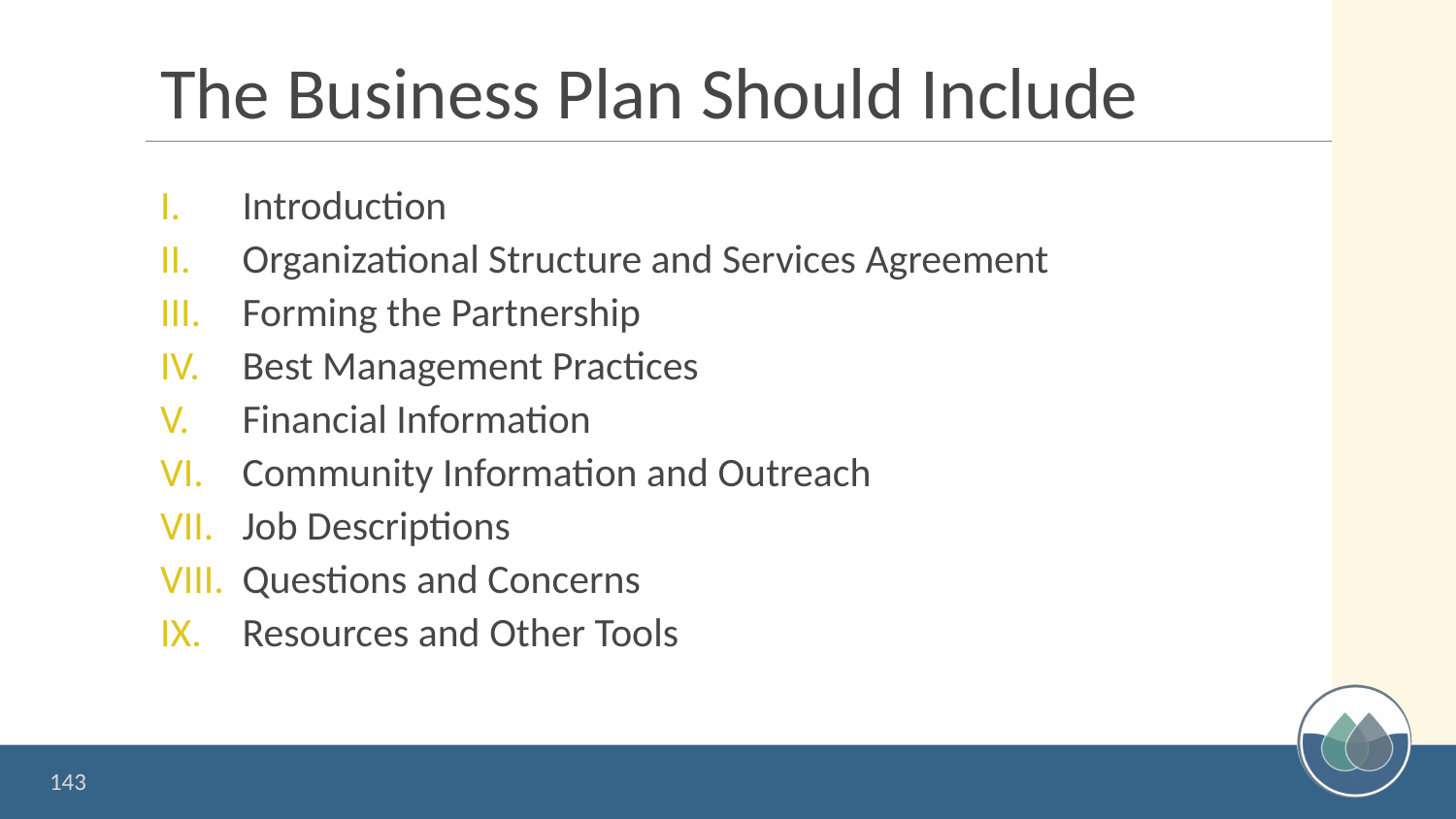

# The Business Plan Should Include
Introduction
Organizational Structure and Services Agreement
Forming the Partnership
Best Management Practices
Financial Information
Community Information and Outreach
Job Descriptions
Questions and Concerns
Resources and Other Tools
143